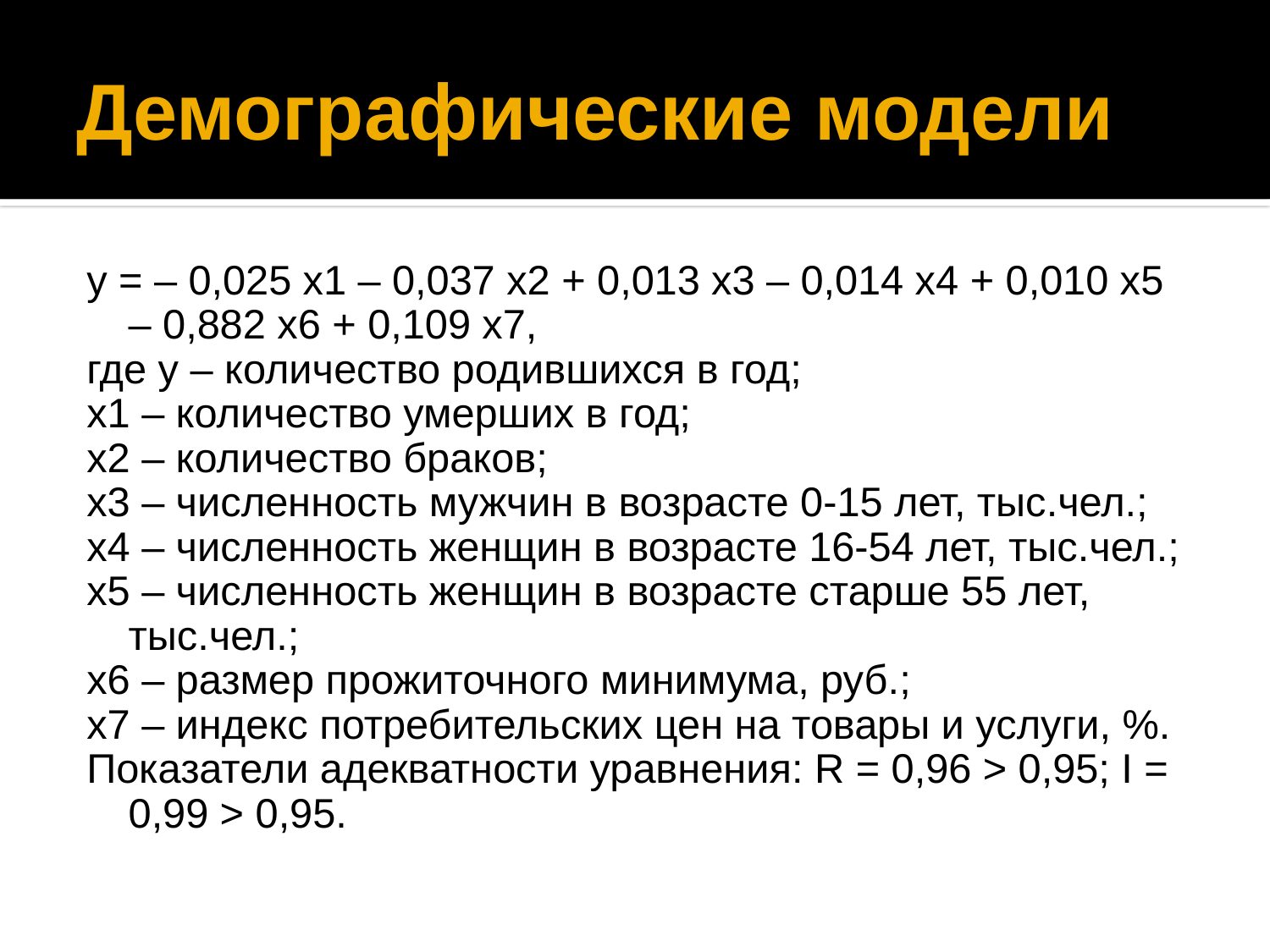

# Демографические модели
y = – 0,025 x1 – 0,037 x2 + 0,013 x3 – 0,014 x4 + 0,010 x5 – 0,882 x6 + 0,109 x7,
где y – количество родившихся в год;
x1 – количество умерших в год;
x2 – количество браков;
x3 – численность мужчин в возрасте 0-15 лет, тыс.чел.;
x4 – численность женщин в возрасте 16-54 лет, тыс.чел.;
x5 – численность женщин в возрасте старше 55 лет, тыс.чел.;
x6 – размер прожиточного минимума, руб.;
x7 – индекс потребительских цен на товары и услуги, %.
Показатели адекватности уравнения: R = 0,96 > 0,95; I = 0,99 > 0,95.